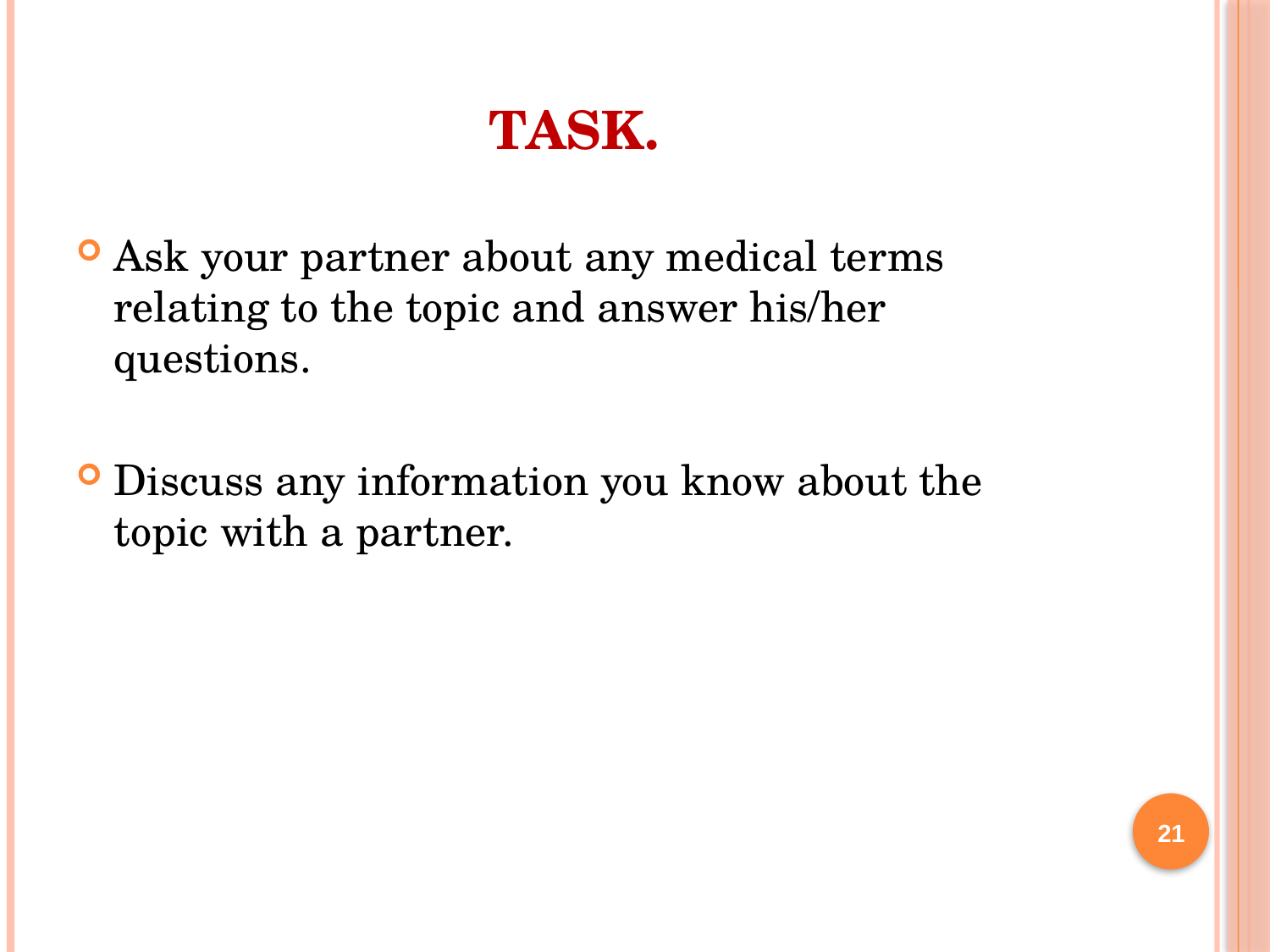

# Task.
Ask your partner about any medical terms relating to the topic and answer his/her questions.

Discuss any information you know about the topic with a partner.
21